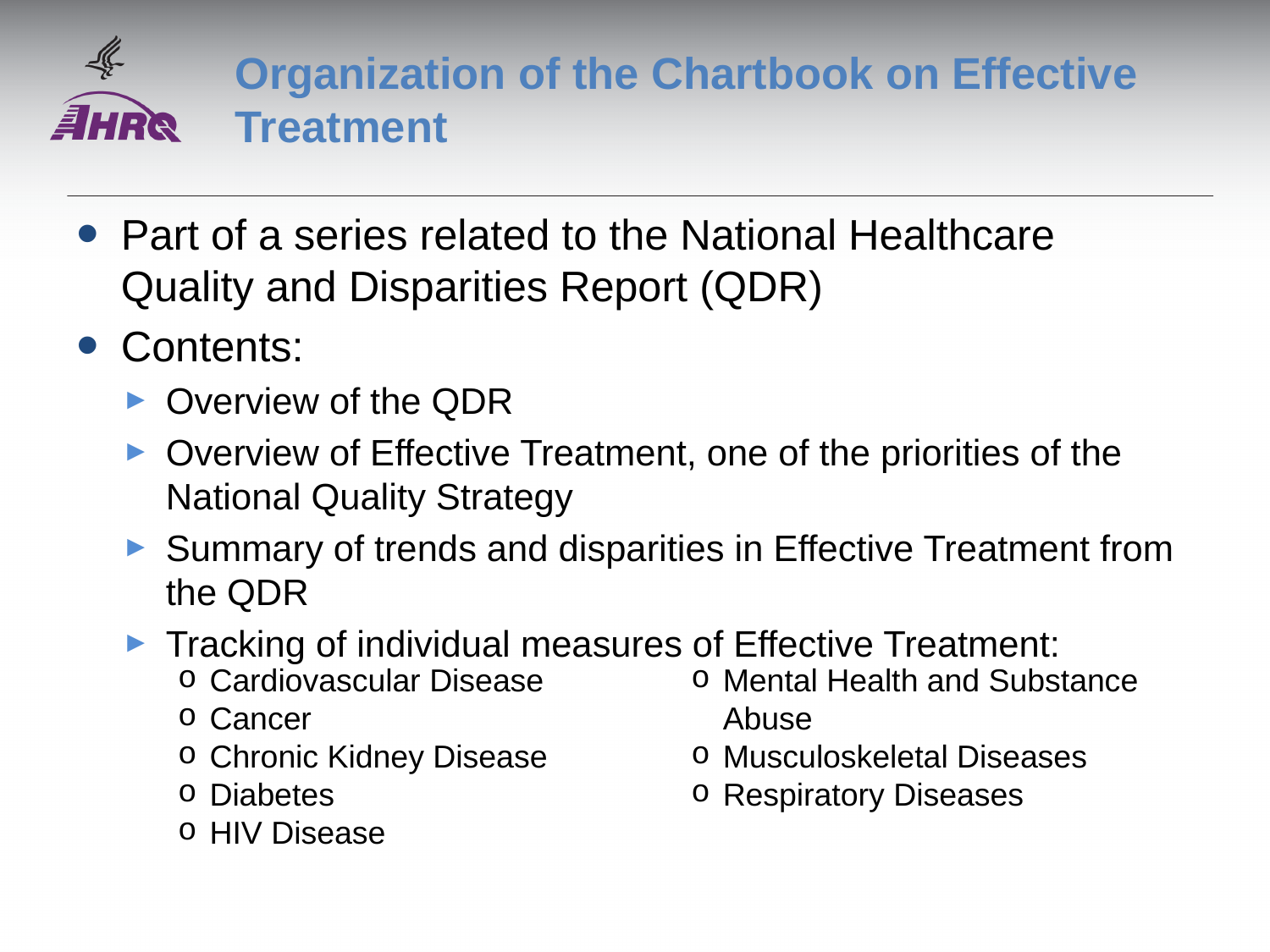

# Organization of the Chartbook on Effective Treatment
Part of a series related to the National Healthcare Quality and Disparities Report (QDR)
Contents:
Overview of the QDR
Overview of Effective Treatment, one of the priorities of the National Quality Strategy
Summary of trends and disparities in Effective Treatment from the QDR
Tracking of individual measures of Effective Treatment:

Cardiovascular Disease
Cancer
Chronic Kidney Disease
Diabetes
HIV Disease
Mental Health and Substance Abuse
Musculoskeletal Diseases
Respiratory Diseases